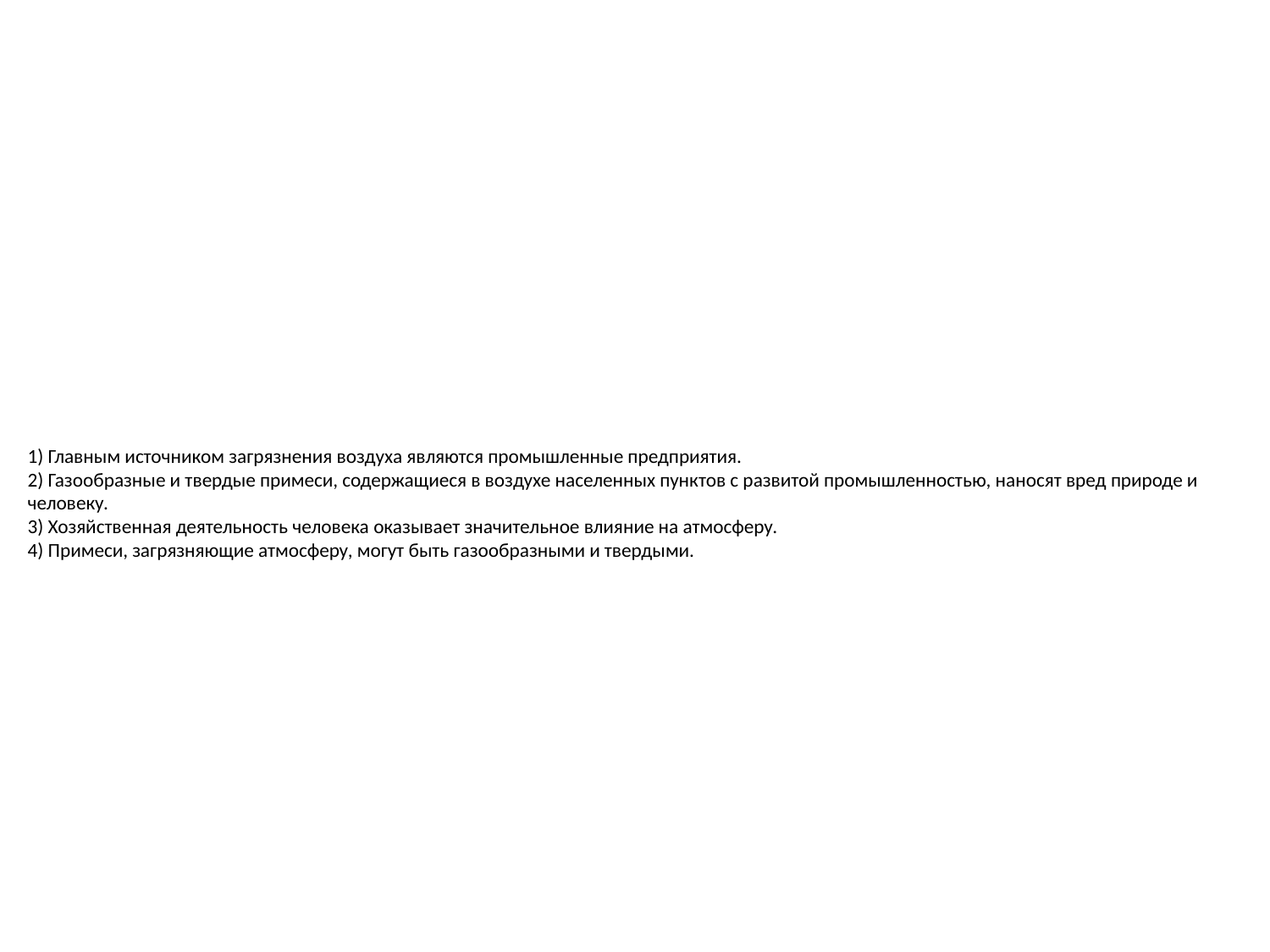

# 1) Главным источником загрязнения воздуха являются промышленные предприятия. 2) Газообразные и твердые примеси, содержащиеся в воздухе населенных пунктов с развитой промышленностью, наносят вред природе и человеку. 3) Хозяйственная деятельность человека оказывает значительное влияние на атмосферу. 4) Примеси, загрязняющие атмосферу, могут быть газообразными и твердыми.